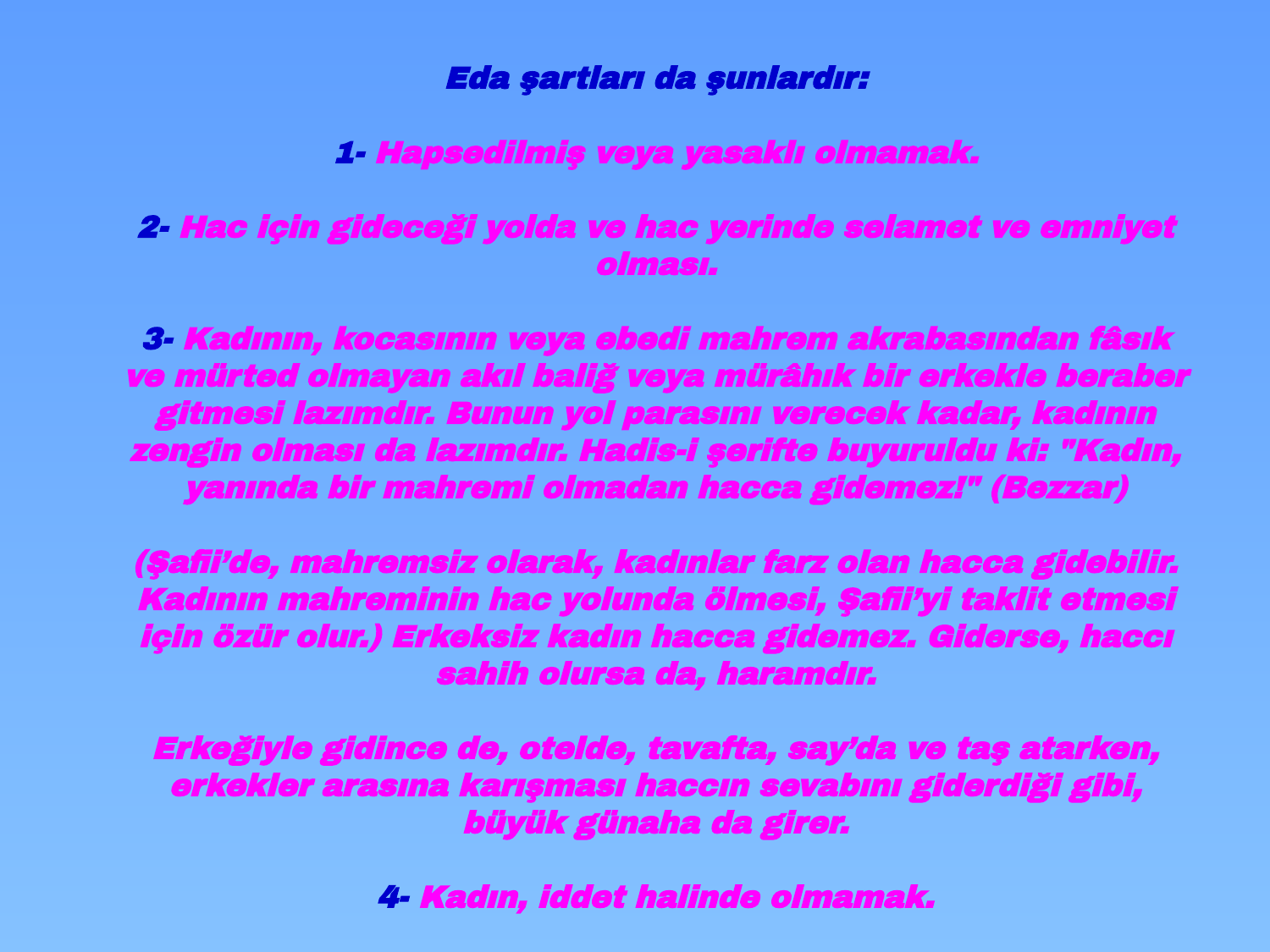

Eda şartları da şunlardır:
1- Hapsedilmiş veya yasaklı olmamak.
2- Hac için gideceği yolda ve hac yerinde selamet ve emniyet olması.
3- Kadının, kocasının veya ebedi mahrem akrabasından fâsık ve mürted olmayan akıl baliğ veya mürâhık bir erkekle beraber gitmesi lazımdır. Bunun yol parasını verecek kadar, kadının zengin olması da lazımdır. Hadis-i şerifte buyuruldu ki: "Kadın, yanında bir mahremi olmadan hacca gidemez!" (Bezzar)
(Şafii’de, mahremsiz olarak, kadınlar farz olan hacca gidebilir. Kadının mahreminin hac yolunda ölmesi, Şafii’yi taklit etmesi için özür olur.) Erkeksiz kadın hacca gidemez. Giderse, haccı sahih olursa da, haramdır.
Erkeğiyle gidince de, otelde, tavafta, say’da ve taş atarken, erkekler arasına karışması haccın sevabını giderdiği gibi, büyük günaha da girer.
4- Kadın, iddet halinde olmamak.